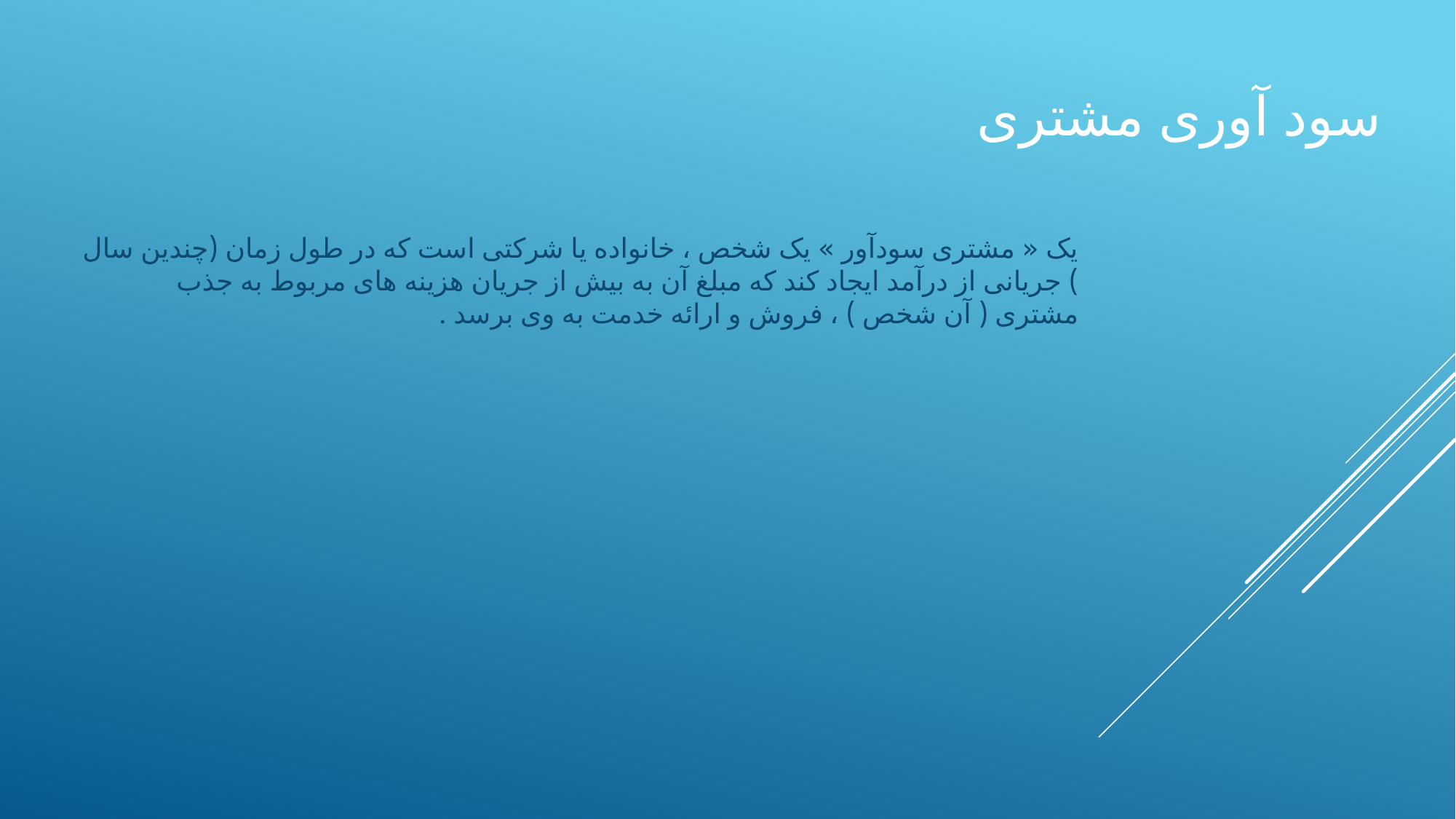

# سود آوری مشتری
یک « مشتری سودآور » یک شخص ، خانواده یا شرکتی است که در طول زمان (چندین سال ) جریانی از درآمد ایجاد کند که مبلغ آن به بیش از جریان هزینه های مربوط به جذب  مشتری ( آن شخص ) ، فروش و ارائه خدمت به وی برسد .